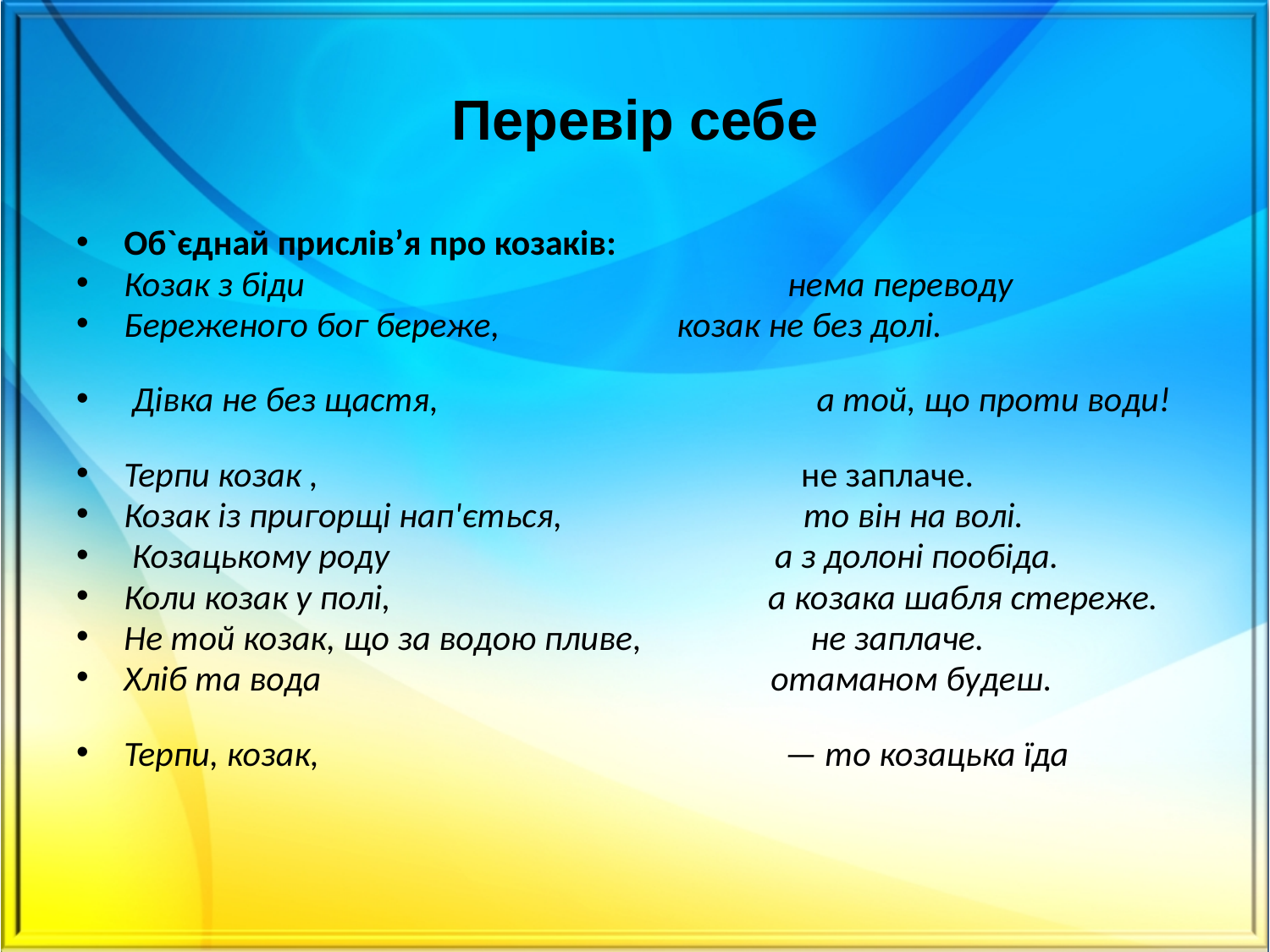

Перевір себе
Об`єднай прислів’я про козаків:
Козак з біди                                                            нема переводу
Береженого бог береже,                      козак не без долі.
 Дівка не без щастя,                                               а той, що проти води!
Терпи козак ,                                                            не заплаче.
Козак із пригорщі нап'ється,                              то він на волі.
 Козацькому роду                                                а з долоні пообіда.
Коли козак у полі,                                               а козака шабля стереже.
Не той козак, що за водою пливе,                     не заплаче.
Хліб та вода                                                        отаманом будеш.
Терпи, козак,                                                          — то козацька їда